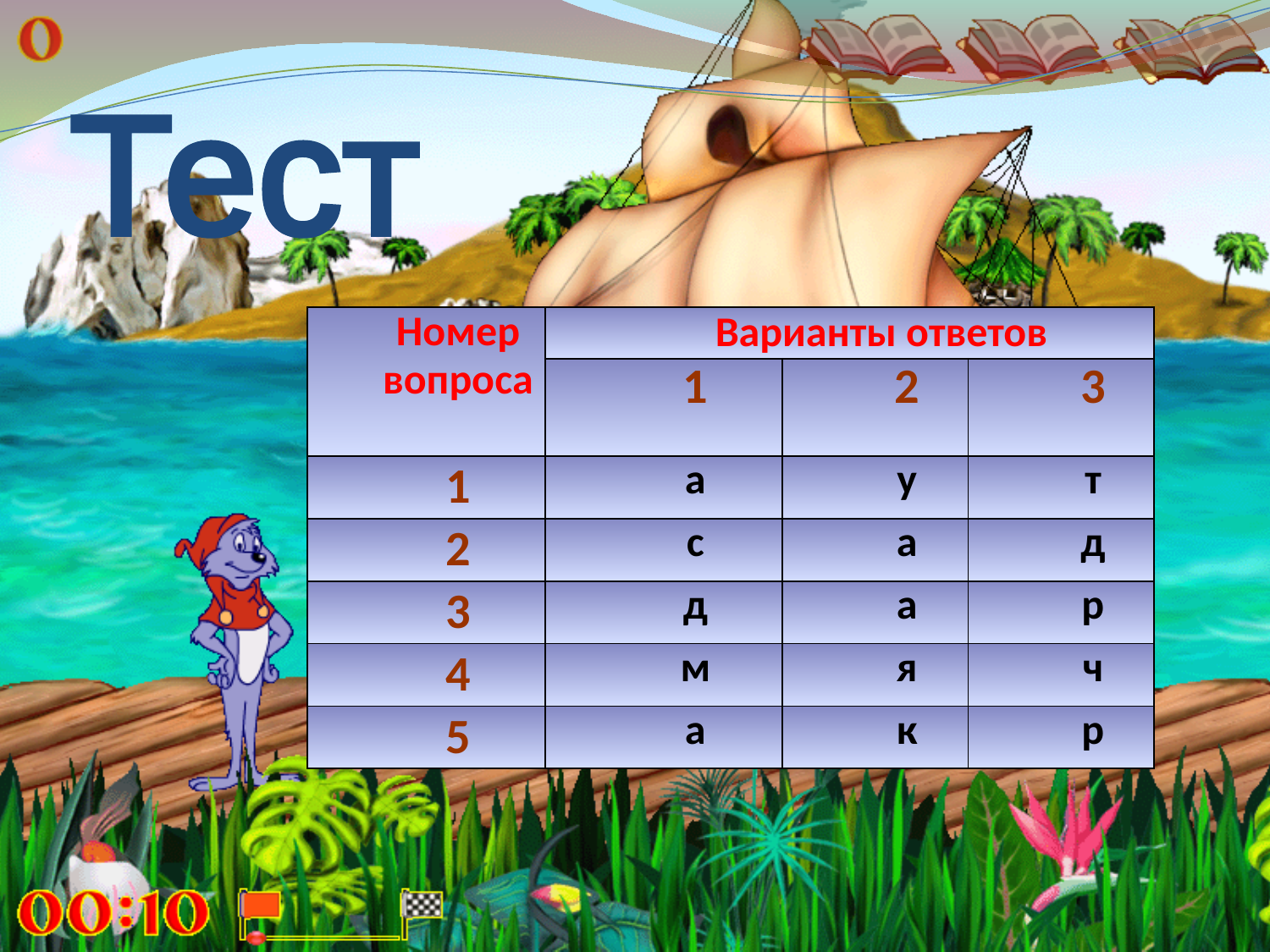

# Тест
| Номер вопроса | Варианты ответов |  |  |
| --- | --- | --- | --- |
|  | 1 | 2 | 3 |
| 1 | а | у | т |
| 2 | с | а | д |
| 3 | д | а | р |
| 4 | м | я | ч |
| 5 | а | к | р |